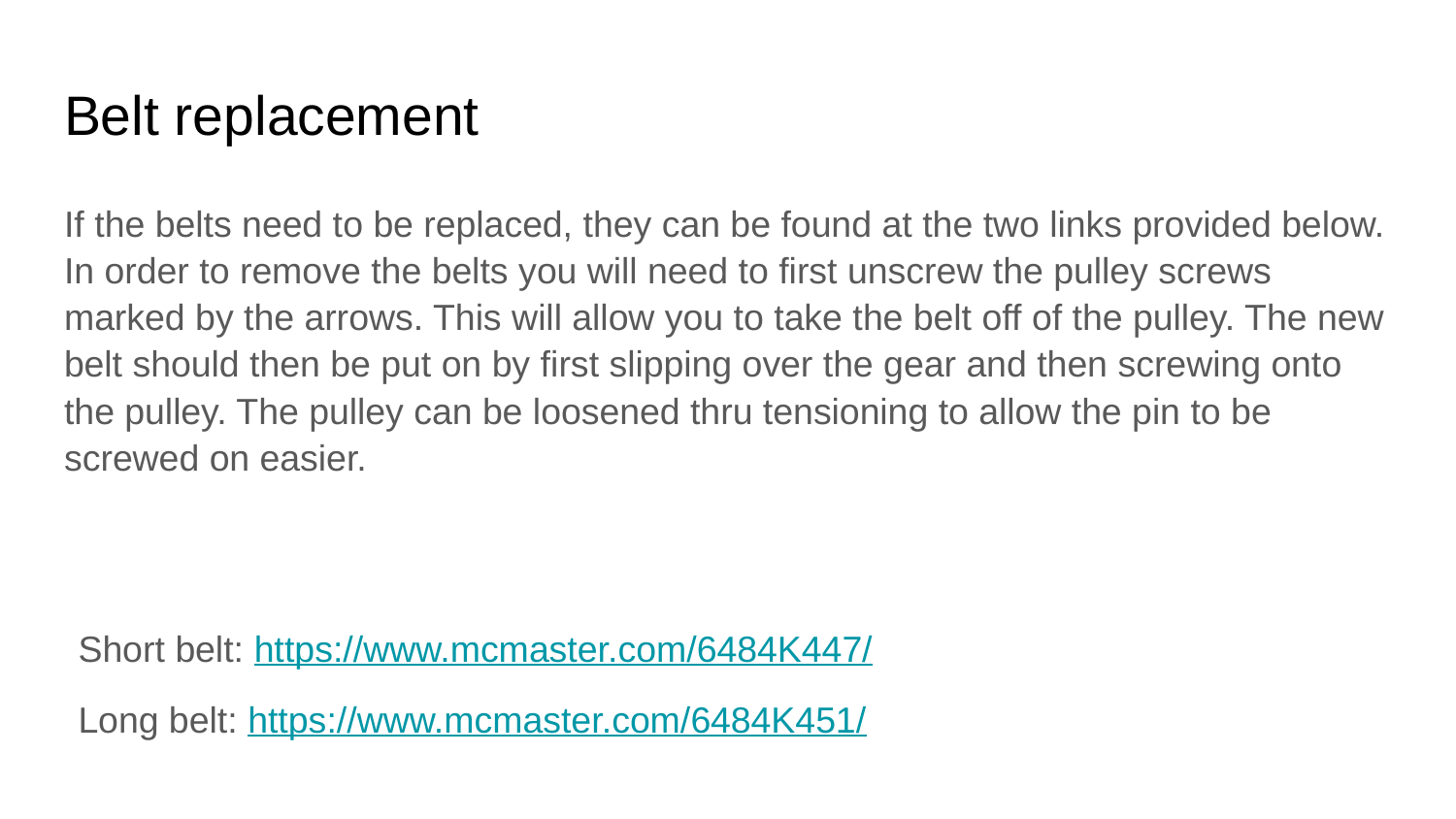

# Belt replacement
If the belts need to be replaced, they can be found at the two links provided below. In order to remove the belts you will need to first unscrew the pulley screws marked by the arrows. This will allow you to take the belt off of the pulley. The new belt should then be put on by first slipping over the gear and then screwing onto the pulley. The pulley can be loosened thru tensioning to allow the pin to be screwed on easier.
Short belt: https://www.mcmaster.com/6484K447/
Long belt: https://www.mcmaster.com/6484K451/